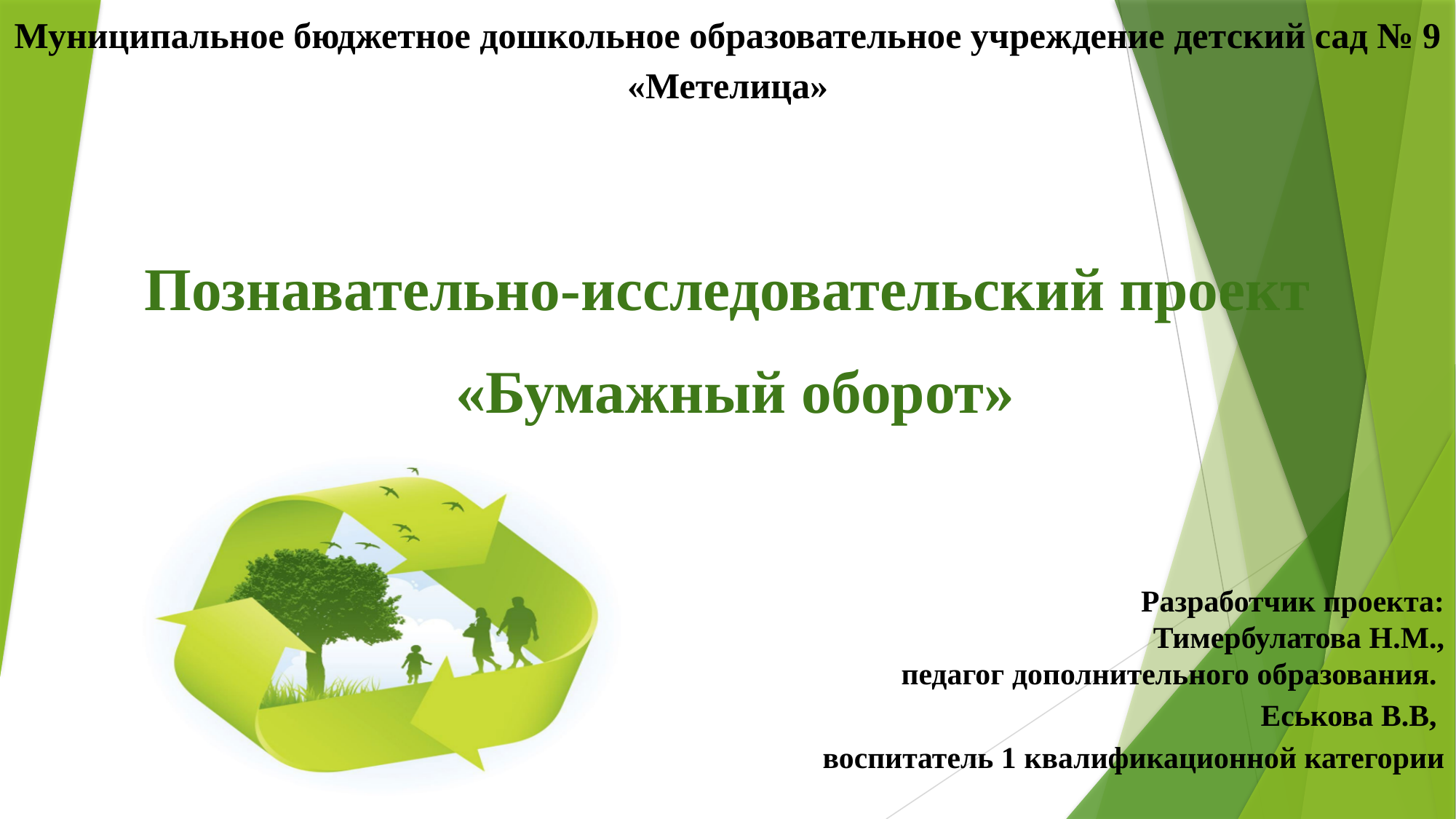

Муниципальное бюджетное дошкольное образовательное учреждение детский сад № 9 «Метелица»

Познавательно-исследовательский проект
 «Бумажный оборот»

Разработчик проекта:
Тимербулатова Н.М.,
педагог дополнительного образования.
 Еськова В.В,
воспитатель 1 квалификационной категории